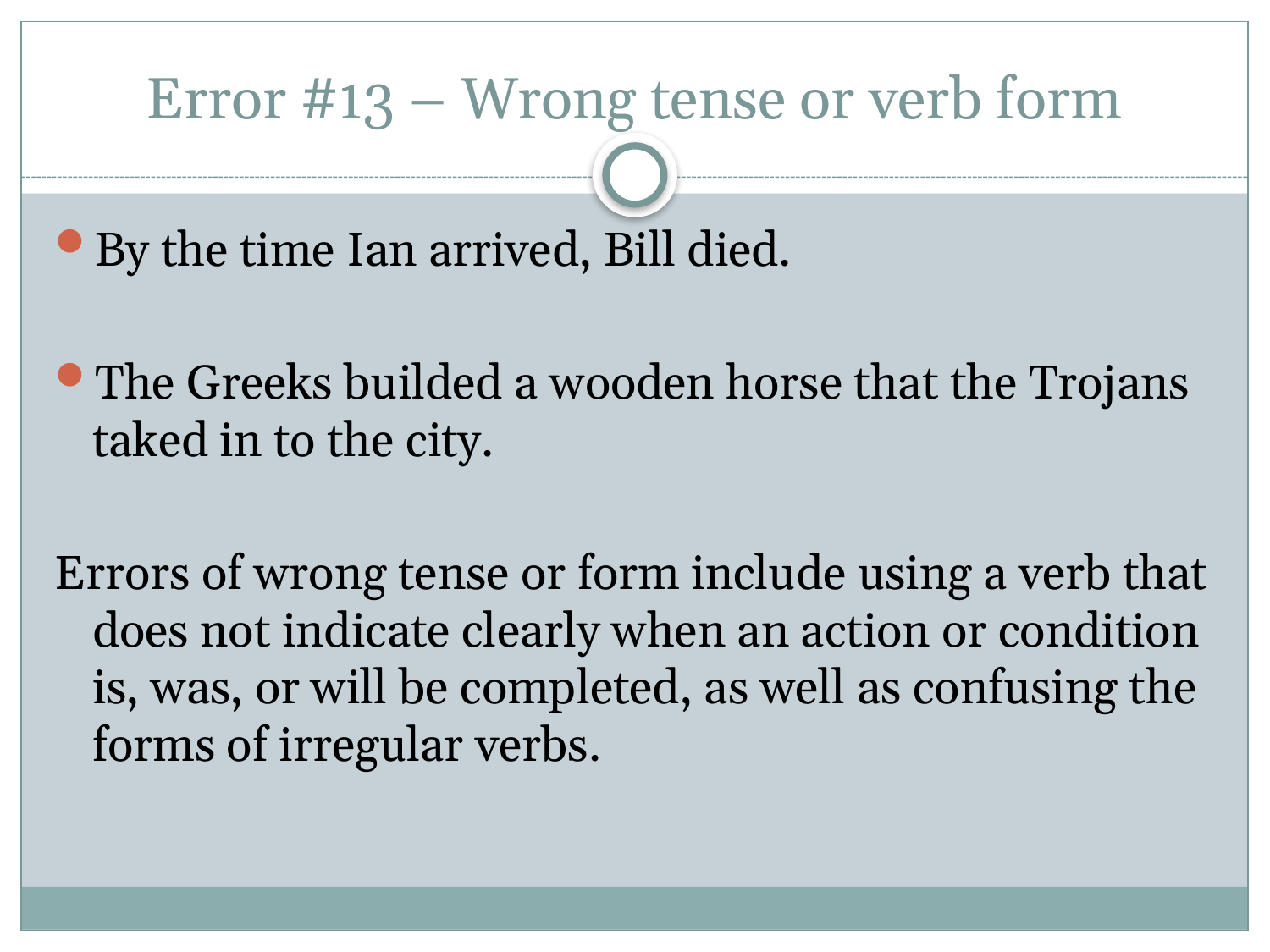

# Error #13 – Wrong tense or verb form
By the time Ian arrived, Bill died.

The Greeks builded a wooden horse that the Trojans taked in to the city.

Errors of wrong tense or form include using a verb that does not indicate clearly when an action or condition is, was, or will be completed, as well as confusing the forms of irregular verbs.